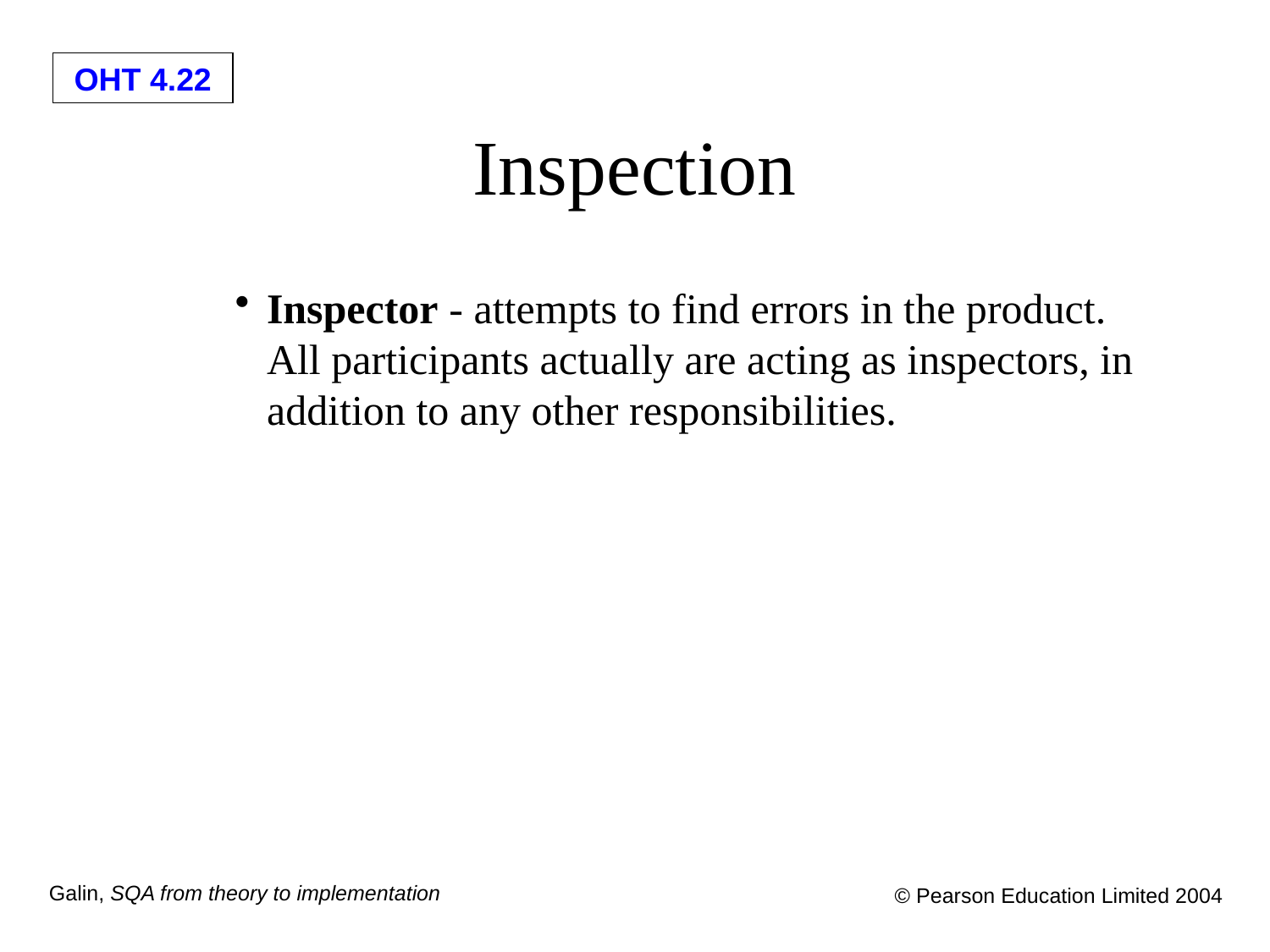

# Inspection
Inspector - attempts to find errors in the product. All participants actually are acting as inspectors, in addition to any other responsibilities.